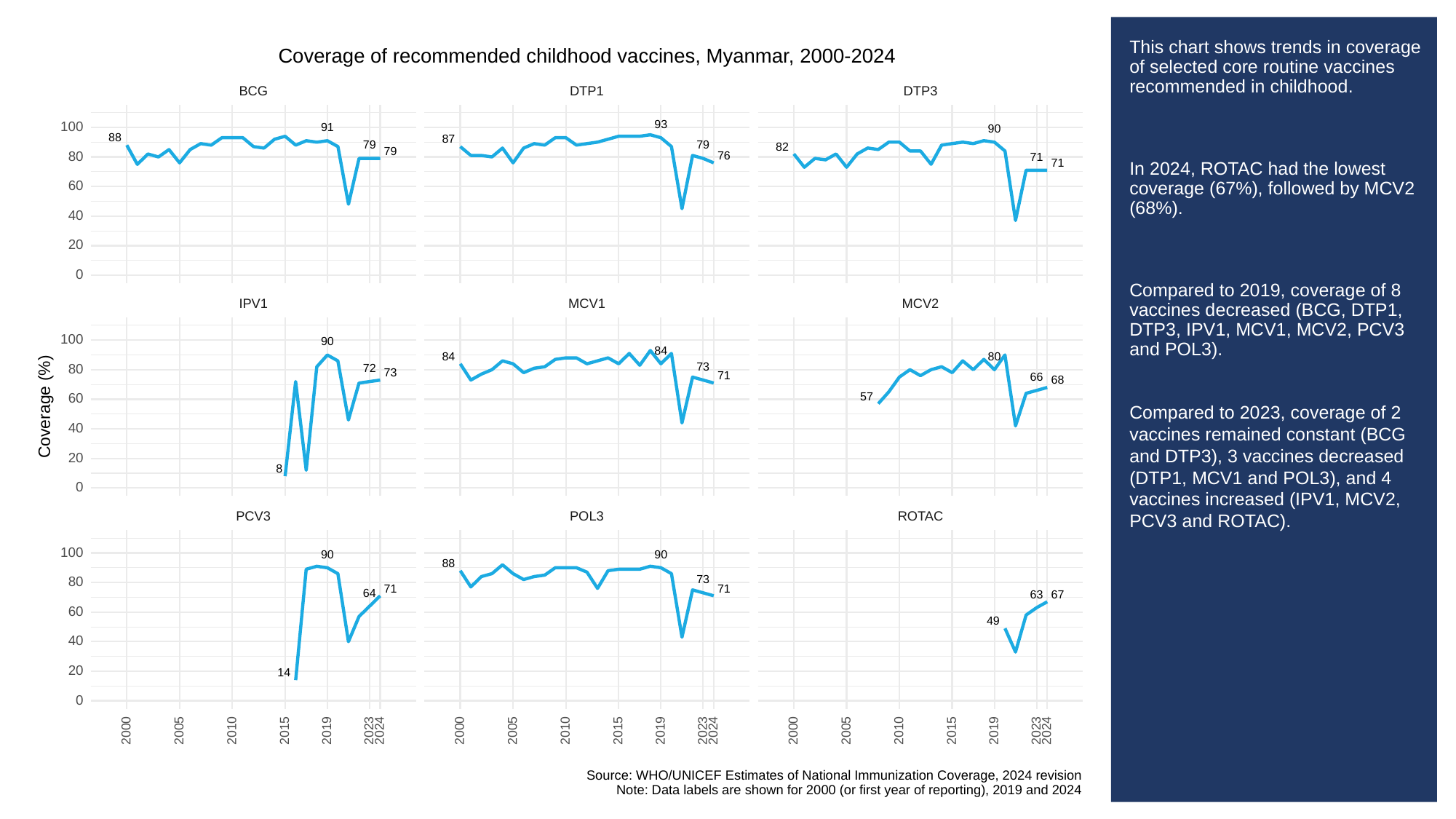

# This chart shows trends in coverage of selected core routine vaccines recommended in childhood.

In 2024, ROTAC had the lowest coverage (67%), followed by MCV2 (68%).

Compared to 2019, coverage of 8 vaccines decreased (BCG, DTP1, DTP3, IPV1, MCV1, MCV2, PCV3 and POL3).

Compared to 2023, coverage of 2 vaccines remained constant (BCG and DTP3), 3 vaccines decreased (DTP1, MCV1 and POL3), and 4 vaccines increased (IPV1, MCV2, PCV3 and ROTAC).

Coverage of recommended childhood vaccines, Myanmar, 2000-2024
BCG
DTP3
DTP1

93
100
91
90

88

87

79
79

82
79
76
80
71

71

60

40

20

0

MCV1
MCV2
IPV1

100
90

84

84
80

73
80
72
73

71
66
68

57
60
Coverage (%)

40

20

8

0

POL3
PCV3
ROTAC

100
90
90

88

73
80

71
71
64
67
63

60

49

40

20
14

0

2023
2023
2023
2000
2005
2010
2015
2019
2024
2000
2005
2010
2015
2019
2024
2000
2005
2010
2015
2019
2024
Source: WHO/UNICEF Estimates of National Immunization Coverage, 2024 revision
Note: Data labels are shown for 2000 (or first year of reporting), 2019 and 2024